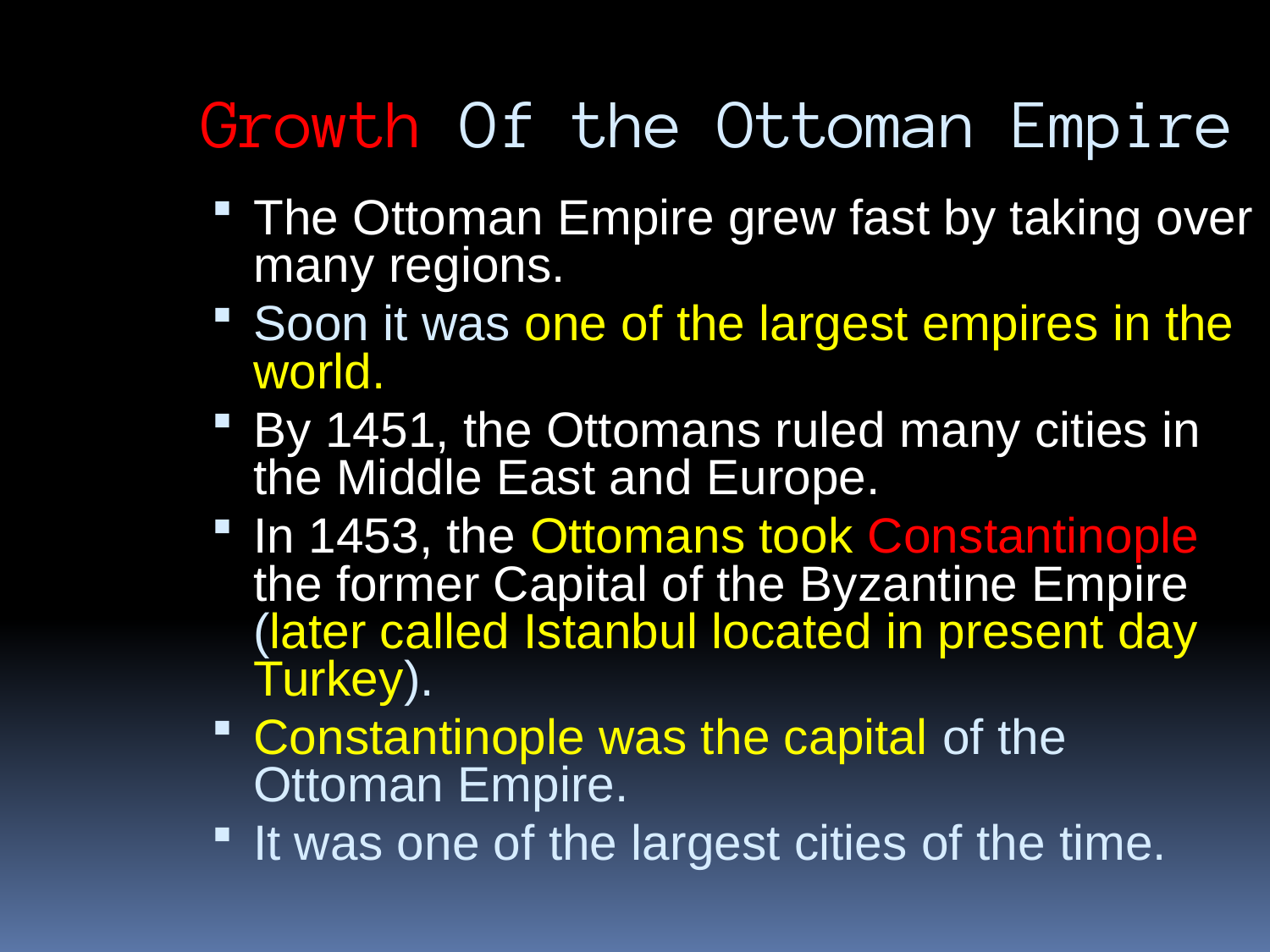

Growth Of the Ottoman Empire
The Ottoman Empire grew fast by taking over many regions.
Soon it was one of the largest empires in the world.
By 1451, the Ottomans ruled many cities in the Middle East and Europe.
In 1453, the Ottomans took Constantinople the former Capital of the Byzantine Empire (later called Istanbul located in present day Turkey).
Constantinople was the capital of the Ottoman Empire.
It was one of the largest cities of the time.